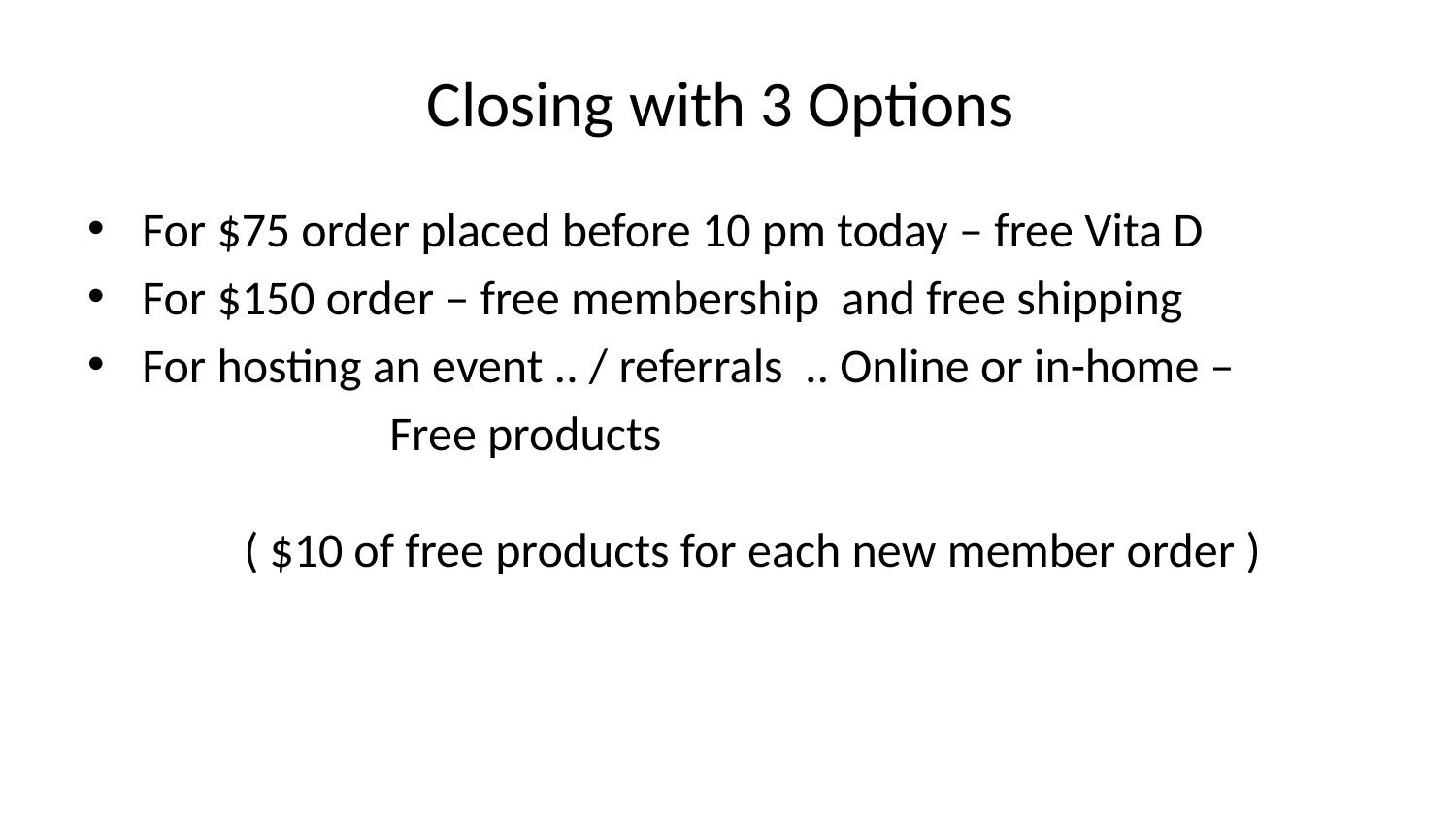

# Closing with 3 Options
For $75 order placed before 10 pm today – free Vita D
For $150 order – free membership  and free shipping
For hosting an event .. / referrals  .. Online or in-home –
		 Free products  													 ( $10 of free products for each new member order )